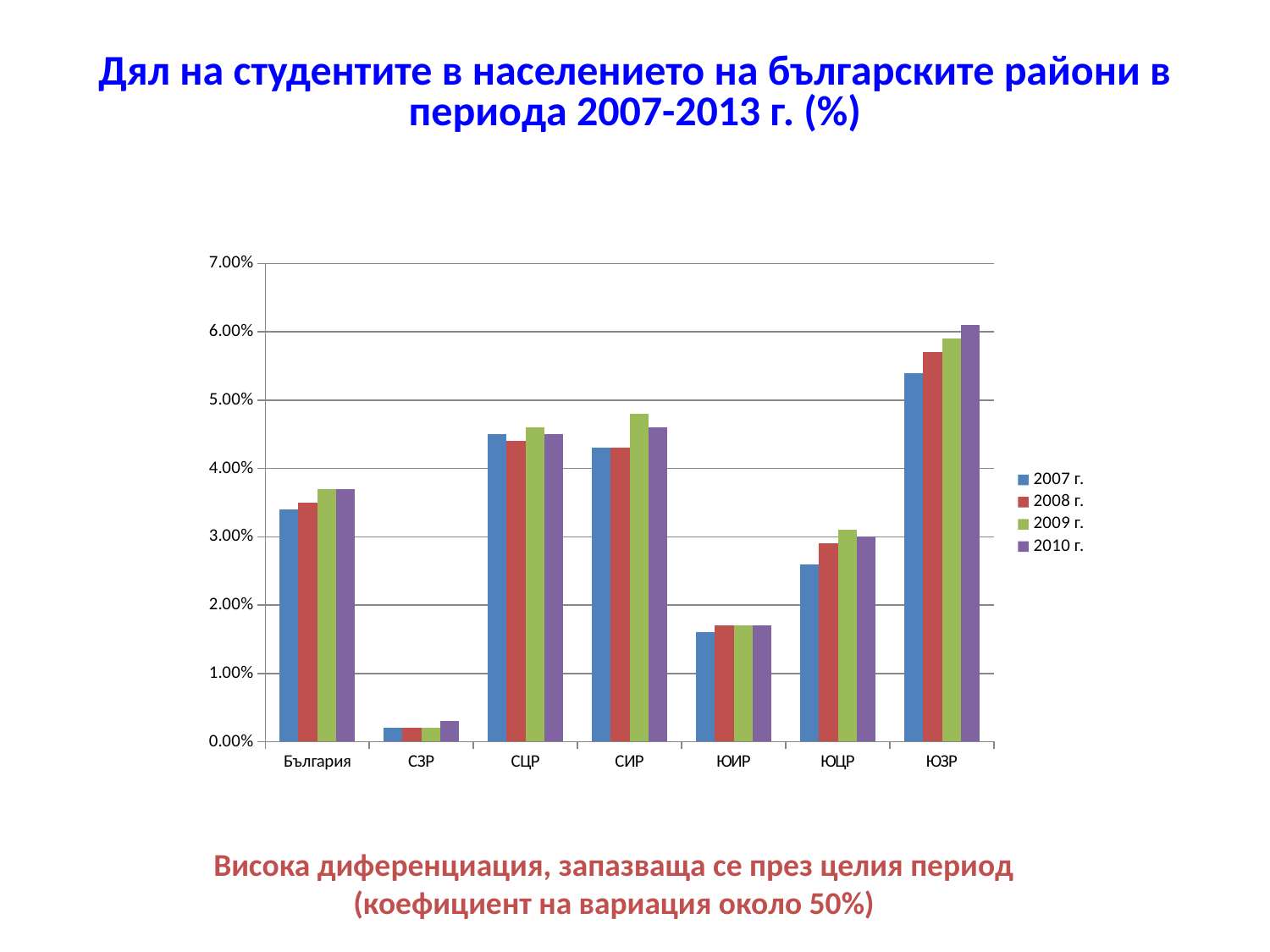

# Дял на студентите в населението на българските райони в периода 2007-2013 г. (%)

### Chart

| Category | 2007 г. | 2008 г. | 2009 г. | 2010 г. |
|---|---|---|---|---|
| България | 0.034 | 0.03500000000000001 | 0.037 | 0.037 |
| СЗР | 0.0020000000000000044 | 0.0020000000000000044 | 0.0020000000000000044 | 0.003000000000000005 |
| СЦР | 0.04500000000000001 | 0.044 | 0.046 | 0.04500000000000001 |
| СИР | 0.043000000000000003 | 0.043000000000000003 | 0.048 | 0.046 |
| ЮИР | 0.01600000000000002 | 0.017 | 0.017 | 0.017 |
| ЮЦР | 0.026 | 0.029 | 0.03100000000000005 | 0.030000000000000002 |
| ЮЗР | 0.054 | 0.05700000000000002 | 0.0590000000000001 | 0.06100000000000001 |
Висока диференциация, запазваща се през целия период
(коефициент на вариация около 50%)